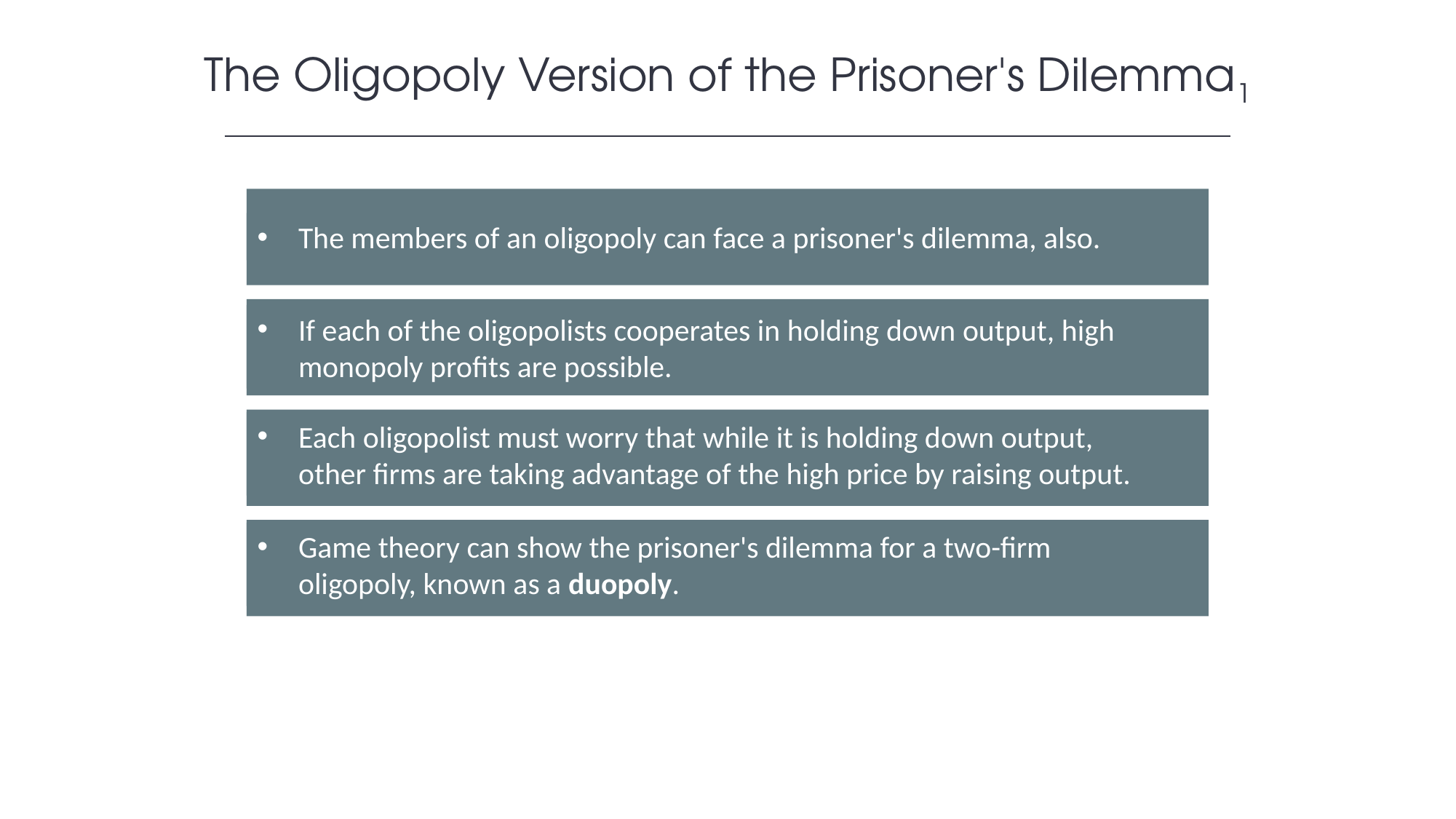

The Oligopoly Version of the Prisoner's Dilemma1

The members of an oligopoly can face a prisoner's dilemma, also.

If each of the oligopolists cooperates in holding down output, high monopoly profits are possible.

Each oligopolist must worry that while it is holding down output, other firms are taking advantage of the high price by raising output.

Game theory can show the prisoner's dilemma for a two-firm oligopoly, known as a duopoly.